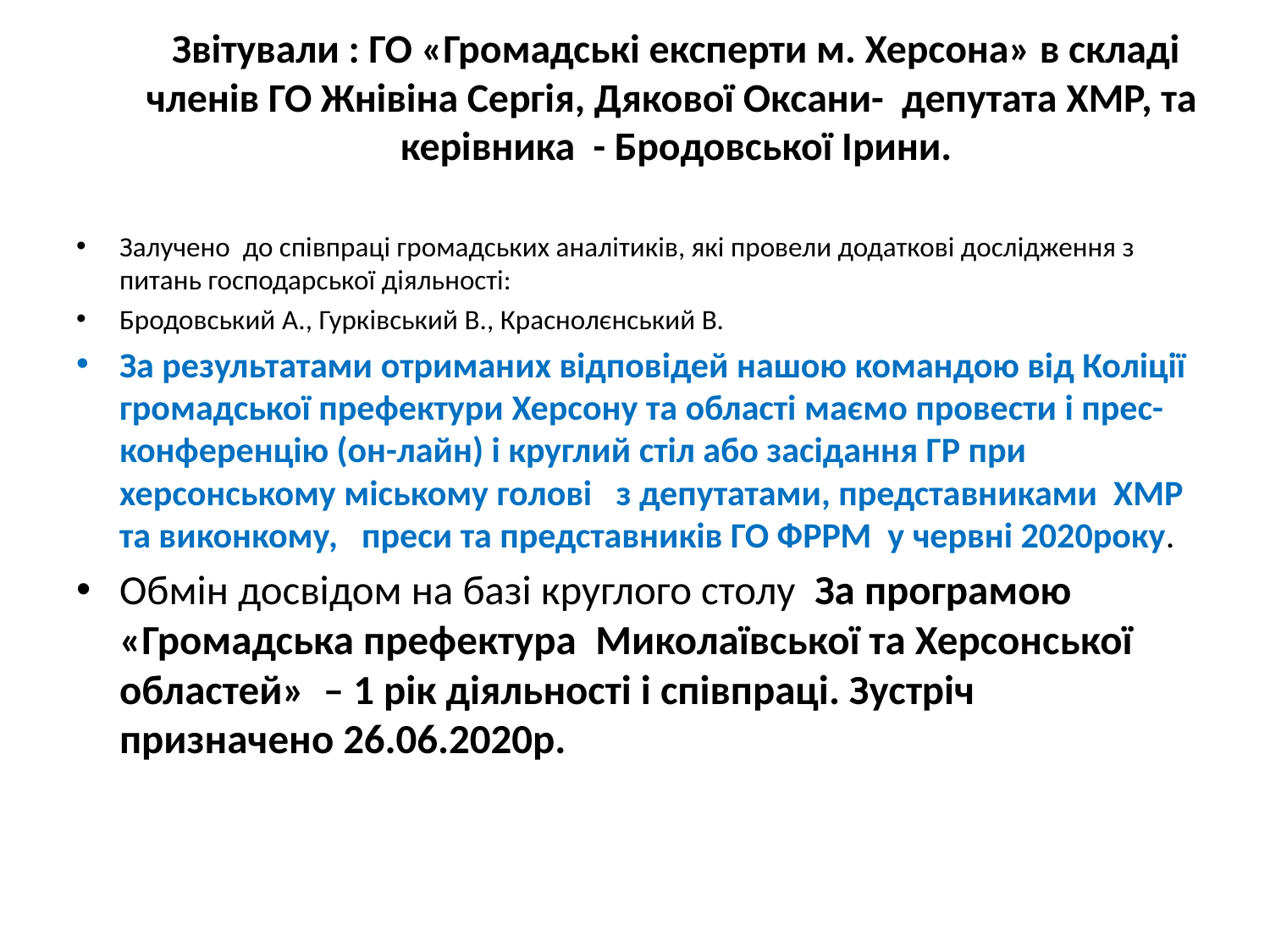

# Звітували : ГО «Громадські експерти м. Херсона» в складі членів ГО Жнівіна Сергія, Дякової Оксани-  депутата ХМР, та  керівника  - Бродовської Ірини.
Залучено  до співпраці громадських аналітиків, які провели додаткові дослідження з питань господарської діяльності:
Бродовський А., Гурківський В., Краснолєнський В.
За результатами отриманих відповідей нашою командою від Коліції  громадської префектури Херсону та області маємо провести і прес-конференцію (он-лайн) і круглий стіл або засідання ГР при херсонському міському голові   з депутатами, представниками  ХМР та виконкому,   преси та представників ГО ФРРМ  у червні 2020року.
Обмін досвідом на базі круглого столу  За програмою «Громадська префектура  Миколаївської та Херсонської областей»  – 1 рік діяльності і співпраці. Зустріч призначено 26.06.2020р.